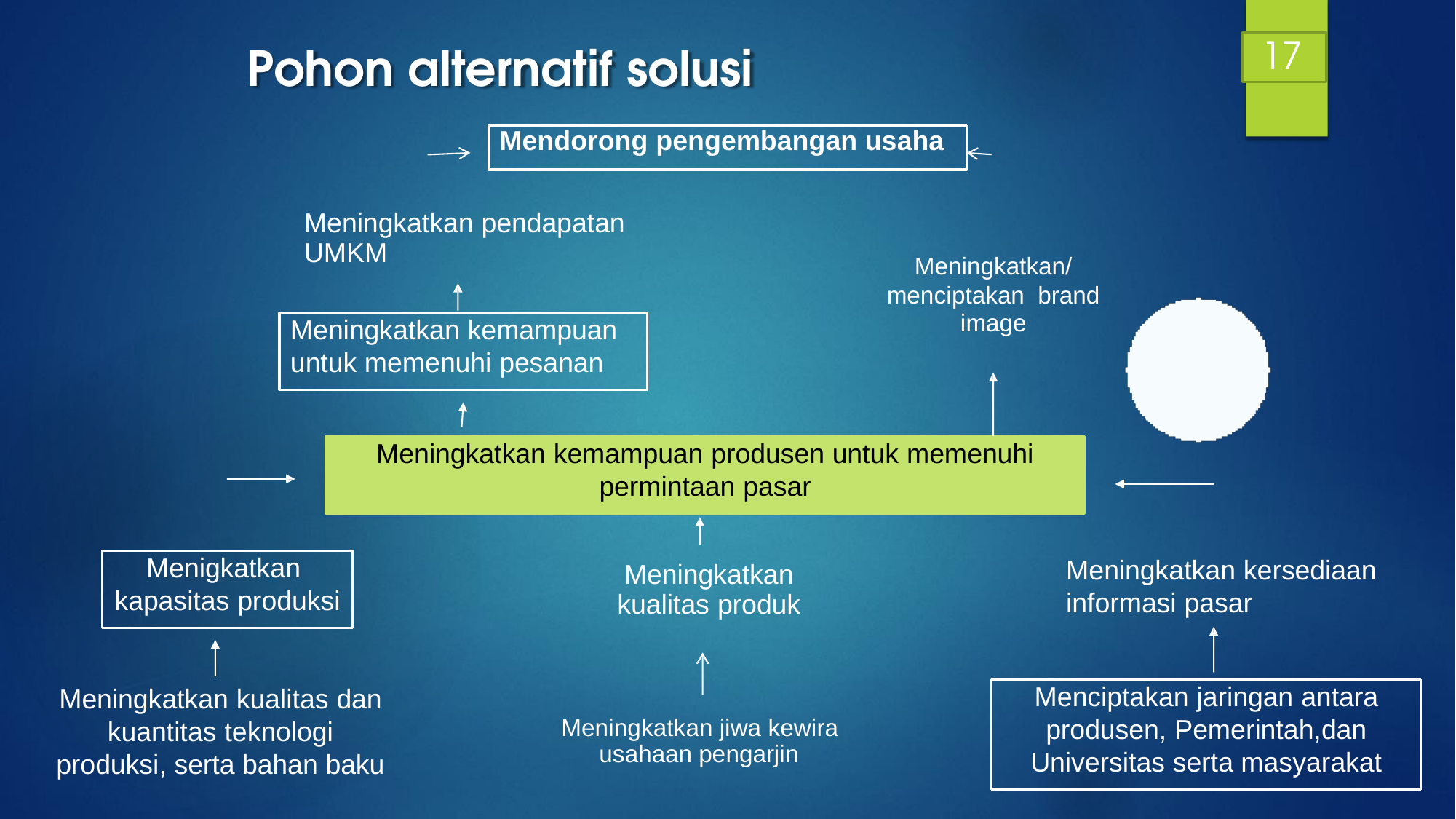

17
Pohon alternatif solusi

Mendorong pengembangan usaha

Meningkatkan
UMKM
pendapatan
Meningkatkan/
menciptakan
image
brand

Meningkatkan kemampuan untuk memenuhi pesanan

Meningkatkan kemampuan produsen untuk memenuhi permintaan pasar

Menigkatkan kapasitas produksi
Meningkatkan
kersediaan
Meningkatkan
kualitas produk
informasi pasar

Menciptakan jaringan antara produsen, Pemerintah,dan Universitas serta masyarakat
Meningkatkan kualitas dan
kuantitas teknologi produksi, serta bahan baku
Meningkatkan jiwa kewira
usahaan pengarjin